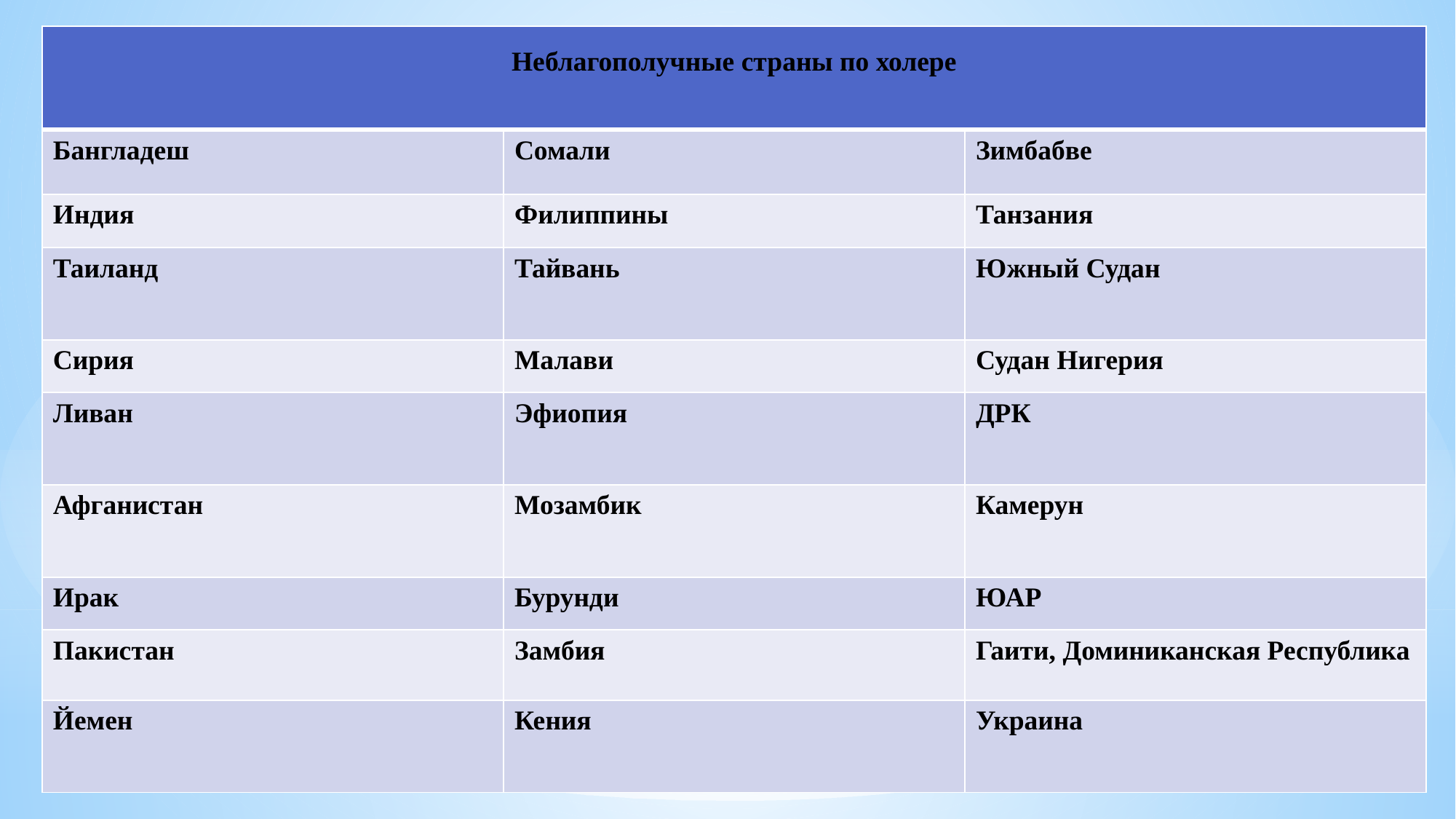

| Неблагополучные страны по холере |  |  |
| --- | --- | --- |
| Бангладеш | Сомали | Зимбабве |
| Индия | Филиппины | Танзания |
| Таиланд | Тайвань | Южный Судан |
| Сирия | Малави | Судан Нигерия |
| Ливан | Эфиопия | ДРК |
| Афганистан | Мозамбик | Камерун |
| Ирак | Бурунди | ЮАР |
| Пакистан | Замбия | Гаити, Доминиканская Республика |
| Йемен | Кения | Украина |